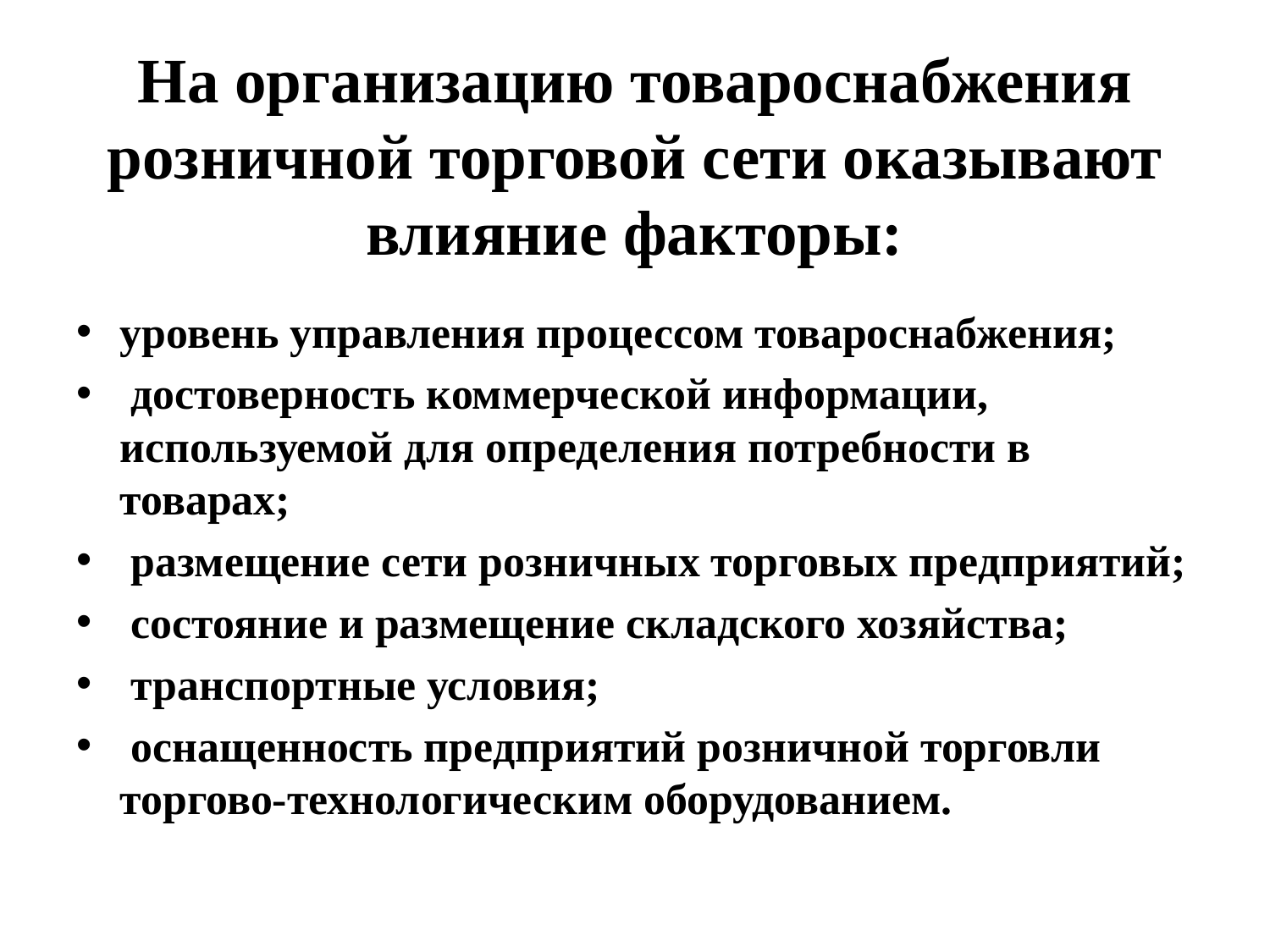

# На организацию товароснабжения розничной торговой сети оказывают влияние факторы:
уровень управления процессом товароснабжения;
 достоверность коммерческой информации, используемой для определения потребности в товарах;
 размещение сети розничных торговых предприятий;
 состояние и размещение складского хозяйства;
 транспортные условия;
 оснащенность предприятий розничной торговли торгово-технологическим оборудованием.